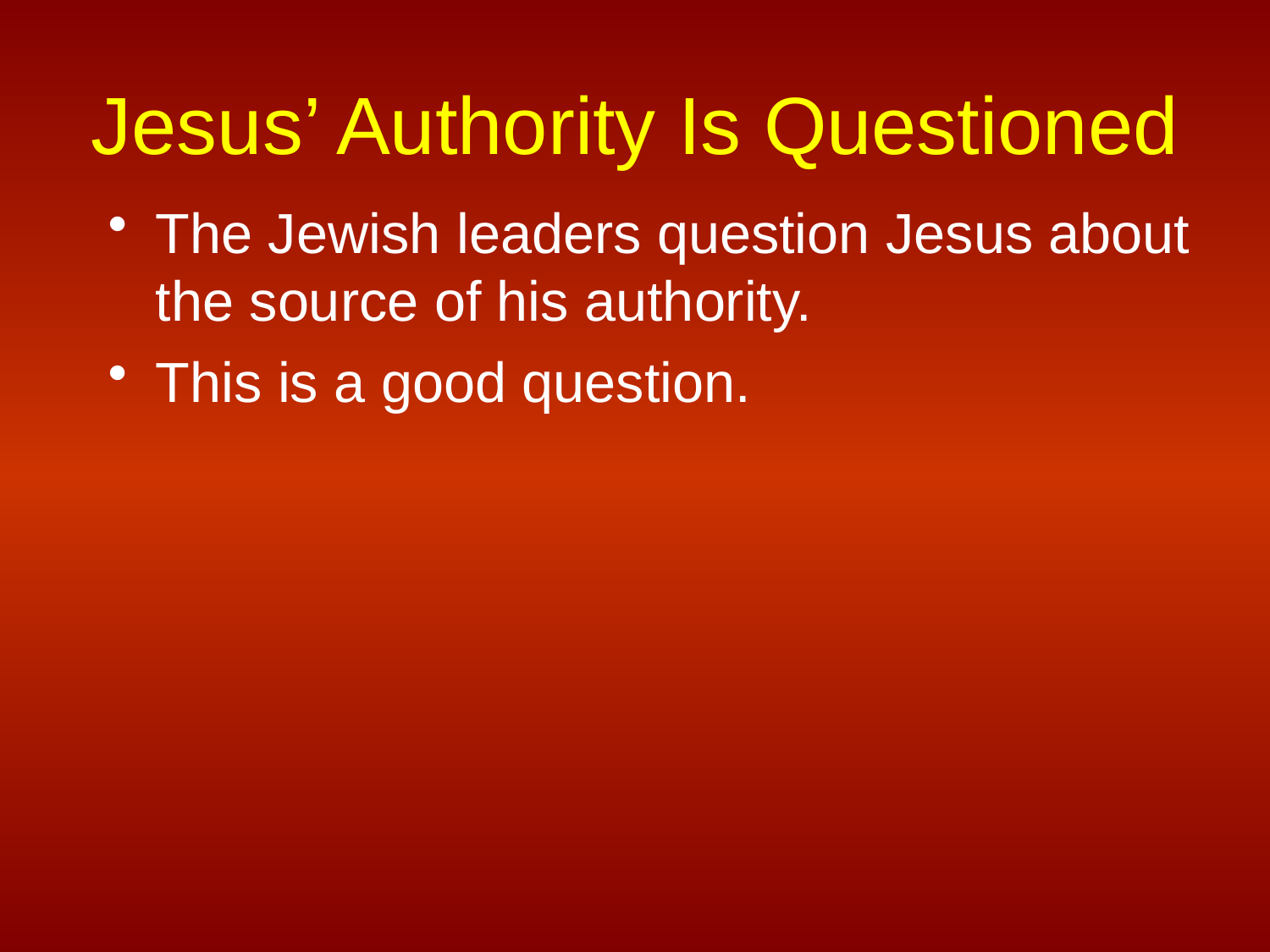

# Jesus’ Authority Is Questioned
The Jewish leaders question Jesus about the source of his authority.
This is a good question.